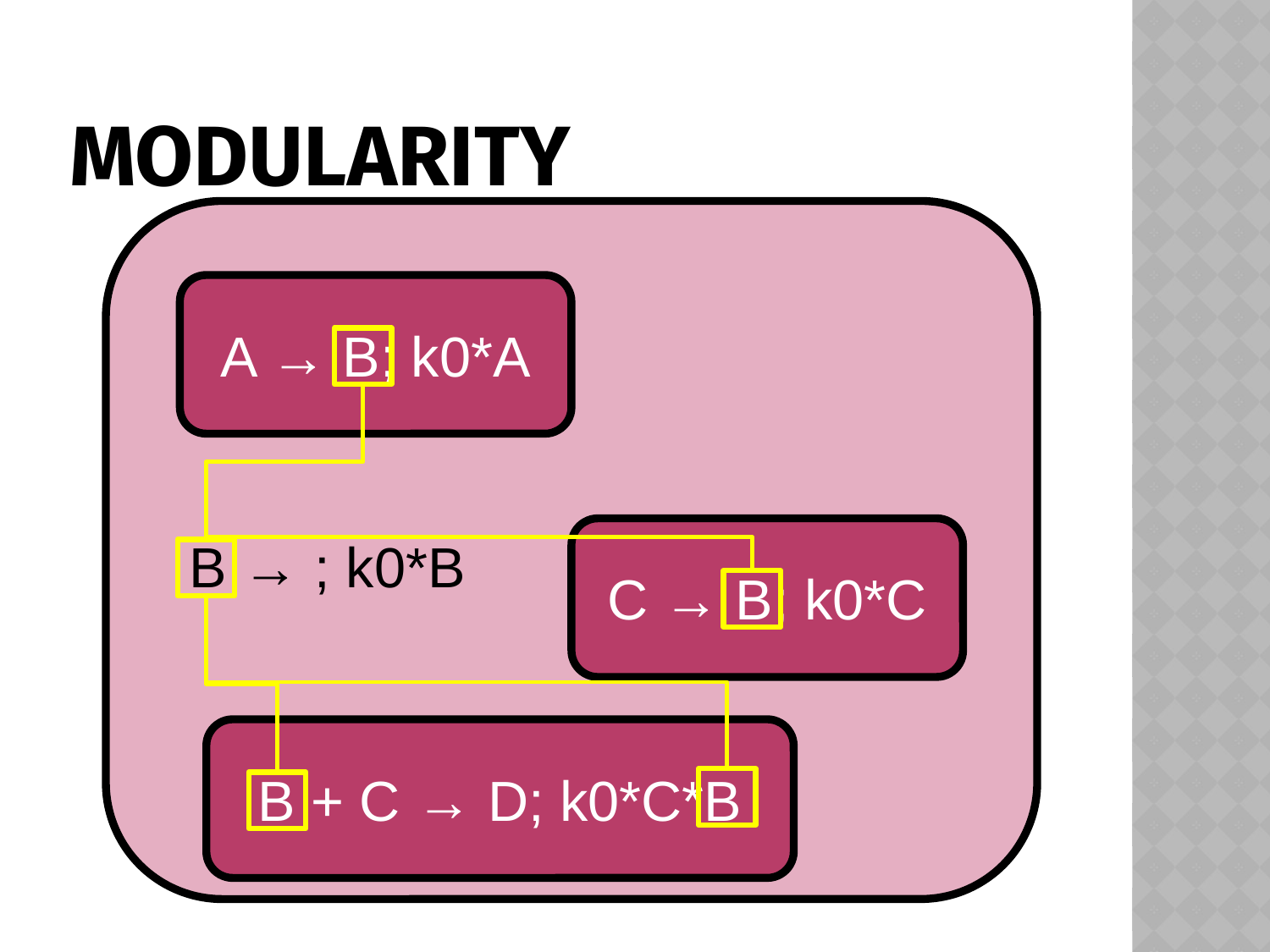

# Modularity

A → B; k0*A

C → B; k0*C
B → ; k0*B
B + C → D; k0*C*B